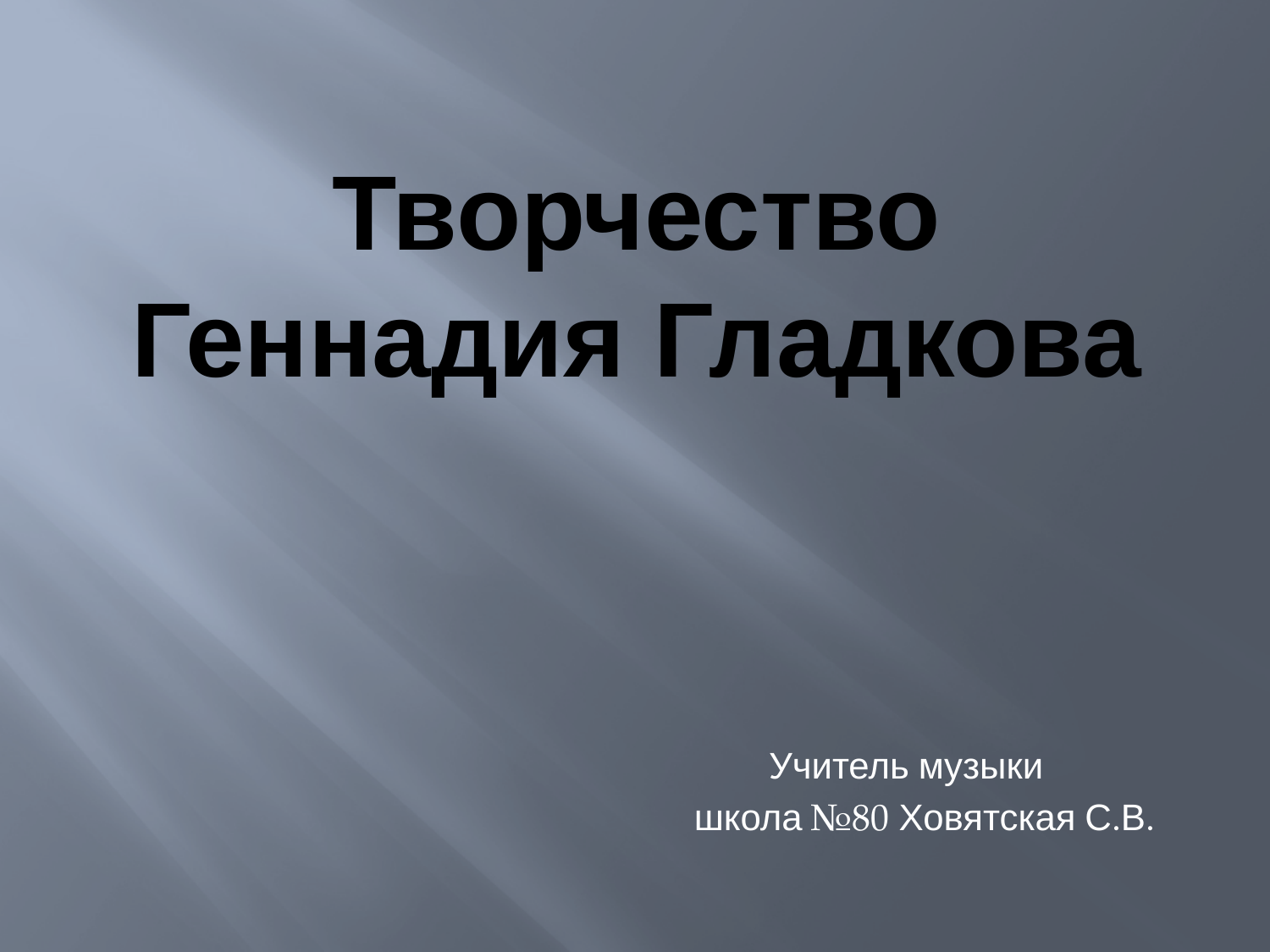

# Творчество Геннадия Гладкова
        Учитель музыки
школа №80 Ховятская С.В.